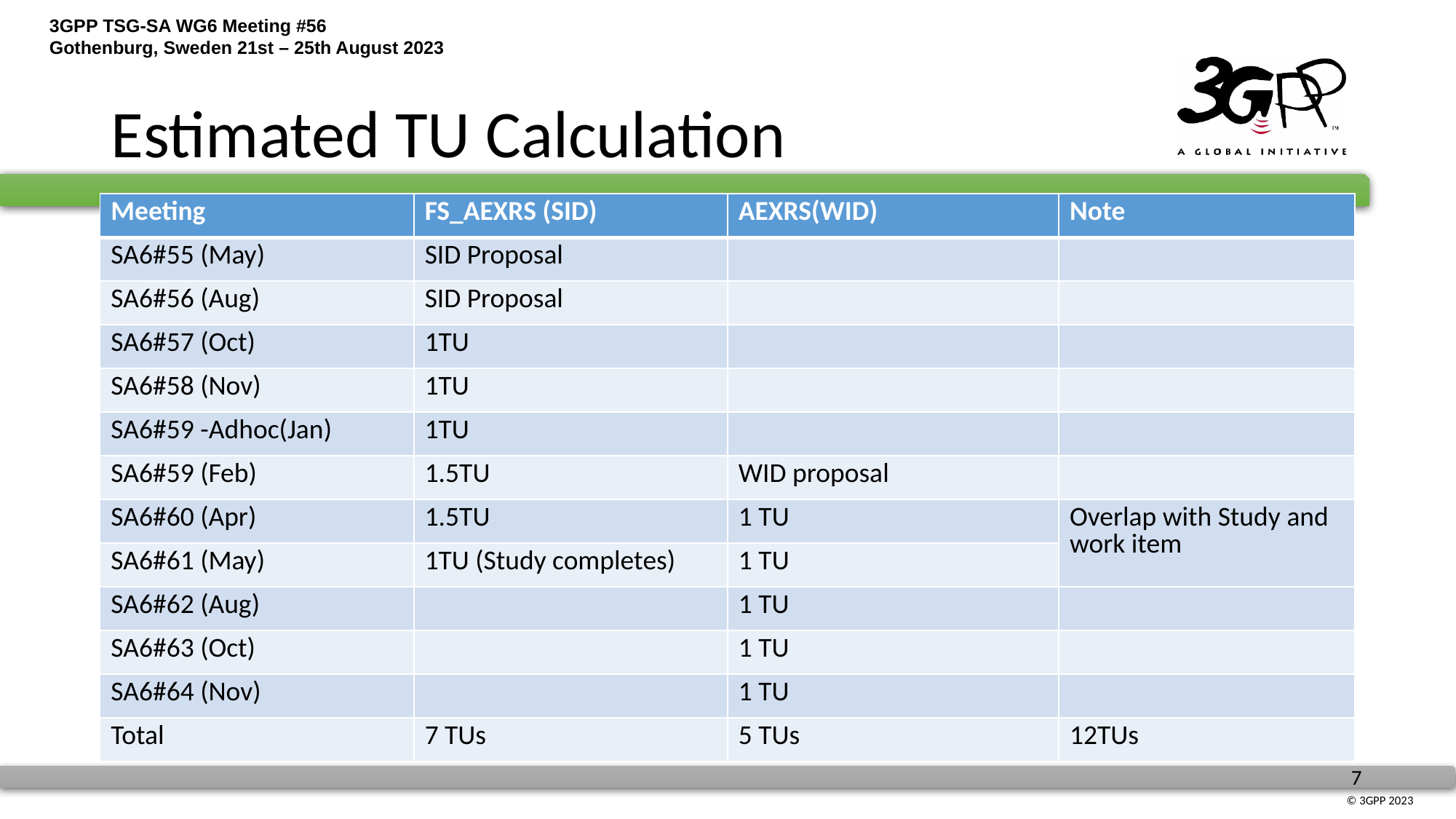

# Estimated TU Calculation
| Meeting | FS\_AEXRS (SID) | AEXRS(WID) | Note |
| --- | --- | --- | --- |
| SA6#55 (May) | SID Proposal |  |  |
| SA6#56 (Aug) | SID Proposal |  |  |
| SA6#57 (Oct) | 1TU |  |  |
| SA6#58 (Nov) | 1TU |  |  |
| SA6#59 -Adhoc(Jan) | 1TU |  |  |
| SA6#59 (Feb) | 1.5TU | WID proposal |  |
| SA6#60 (Apr) | 1.5TU | 1 TU | Overlap with Study and work item |
| SA6#61 (May) | 1TU (Study completes) | 1 TU |  |
| SA6#62 (Aug) |  | 1 TU |  |
| SA6#63 (Oct) |  | 1 TU |  |
| SA6#64 (Nov) |  | 1 TU |  |
| Total | 7 TUs | 5 TUs | 12TUs |
template